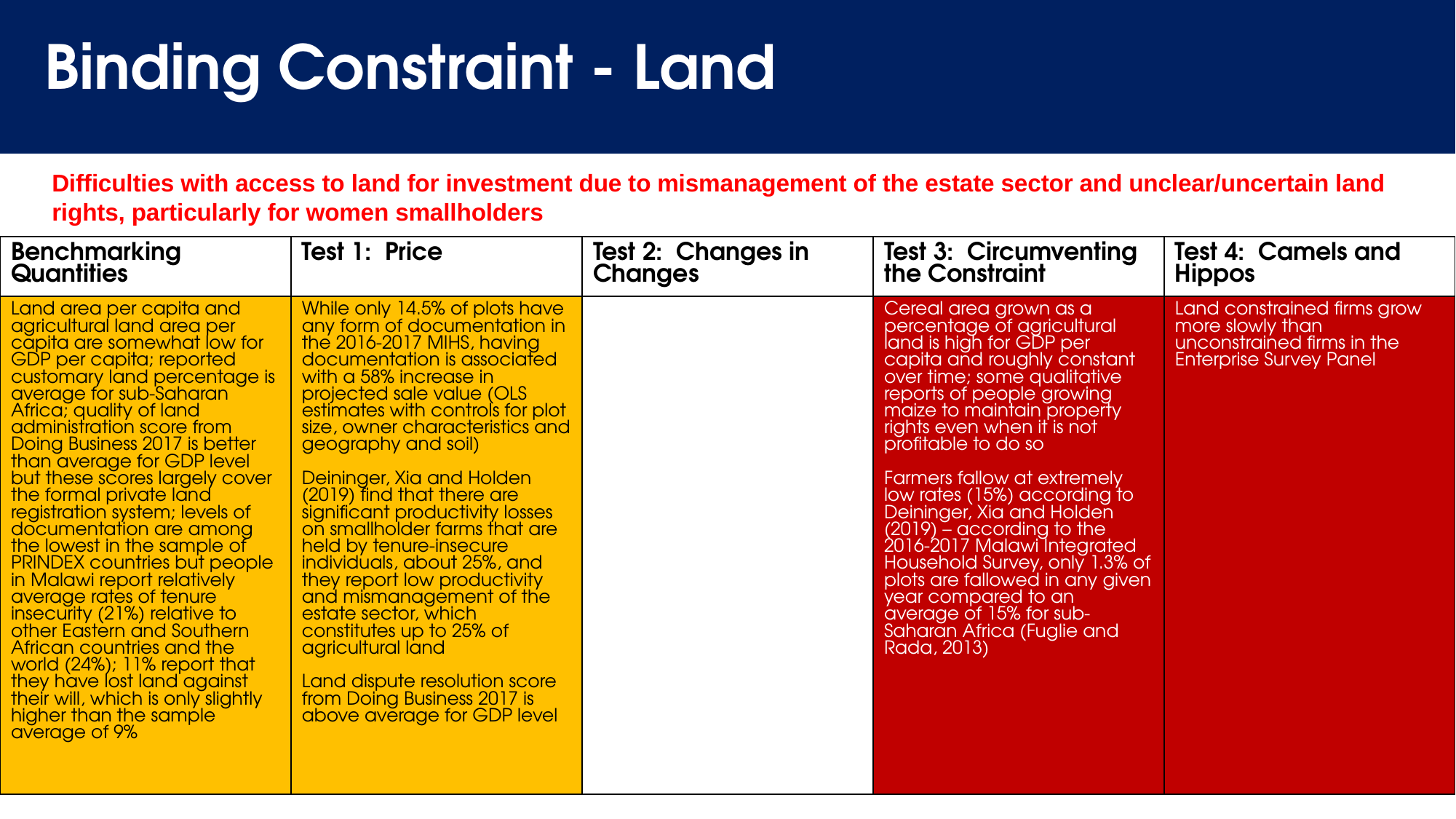

Binding Constraint - Land
Difficulties with access to land for investment due to mismanagement of the estate sector and unclear/uncertain land rights, particularly for women smallholders
| Benchmarking Quantities | Test 1: Price | Test 2: Changes in Changes | Test 3: Circumventing the Constraint | Test 4: Camels and Hippos |
| --- | --- | --- | --- | --- |
| Land area per capita and agricultural land area per capita are somewhat low for GDP per capita; reported customary land percentage is average for sub-Saharan Africa; quality of land administration score from Doing Business 2017 is better than average for GDP level but these scores largely cover the formal private land registration system; levels of documentation are among the lowest in the sample of PRINDEX countries but people in Malawi report relatively average rates of tenure insecurity (21%) relative to other Eastern and Southern African countries and the world (24%); 11% report that they have lost land against their will, which is only slightly higher than the sample average of 9% | While only 14.5% of plots have any form of documentation in the 2016-2017 MIHS, having documentation is associated with a 58% increase in projected sale value (OLS estimates with controls for plot size, owner characteristics and geography and soil) Deininger, Xia and Holden (2019) find that there are significant productivity losses on smallholder farms that are held by tenure-insecure individuals, about 25%, and they report low productivity and mismanagement of the estate sector, which constitutes up to 25% of agricultural land Land dispute resolution score from Doing Business 2017 is above average for GDP level |  | Cereal area grown as a percentage of agricultural land is high for GDP per capita and roughly constant over time; some qualitative reports of people growing maize to maintain property rights even when it is not profitable to do so Farmers fallow at extremely low rates (15%) according to Deininger, Xia and Holden (2019) – according to the 2016-2017 Malawi Integrated Household Survey, only 1.3% of plots are fallowed in any given year compared to an average of 15% for sub-Saharan Africa (Fuglie and Rada, 2013) | Land constrained firms grow more slowly than unconstrained firms in the Enterprise Survey Panel |
4